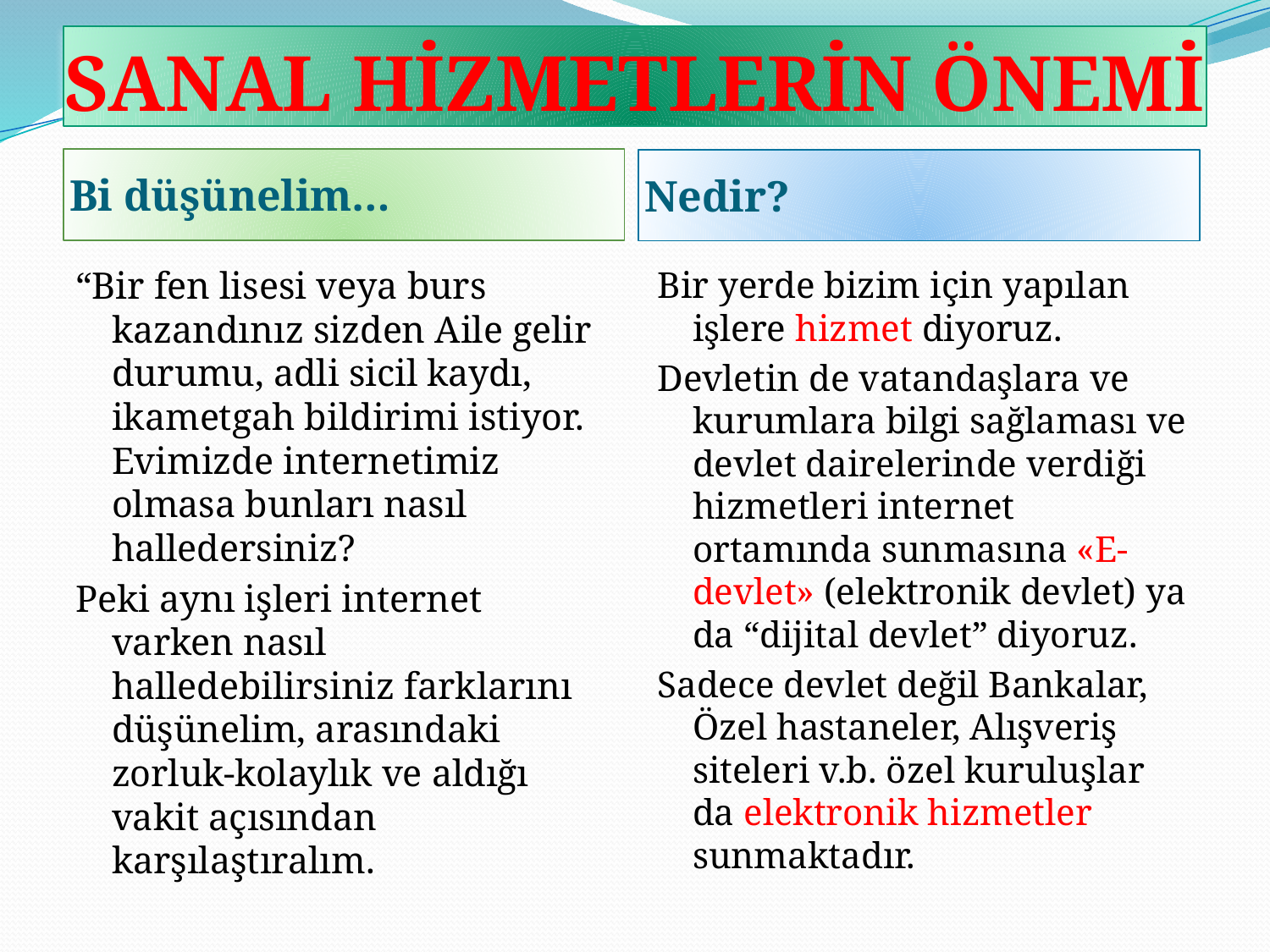

# SANAL HİZMETLERİN ÖNEMİ
Bi düşünelim…
Nedir?
“Bir fen lisesi veya burs kazandınız sizden Aile gelir durumu, adli sicil kaydı, ikametgah bildirimi istiyor. Evimizde internetimiz olmasa bunları nasıl halledersiniz?
Peki aynı işleri internet varken nasıl halledebilirsiniz farklarını düşünelim, arasındaki zorluk-kolaylık ve aldığı vakit açısından karşılaştıralım.
Bir yerde bizim için yapılan işlere hizmet diyoruz.
Devletin de vatandaşlara ve kurumlara bilgi sağlaması ve devlet dairelerinde verdiği hizmetleri internet ortamında sunmasına «E-devlet» (elektronik devlet) ya da “dijital devlet” diyoruz.
Sadece devlet değil Bankalar, Özel hastaneler, Alışveriş siteleri v.b. özel kuruluşlar da elektronik hizmetler sunmaktadır.